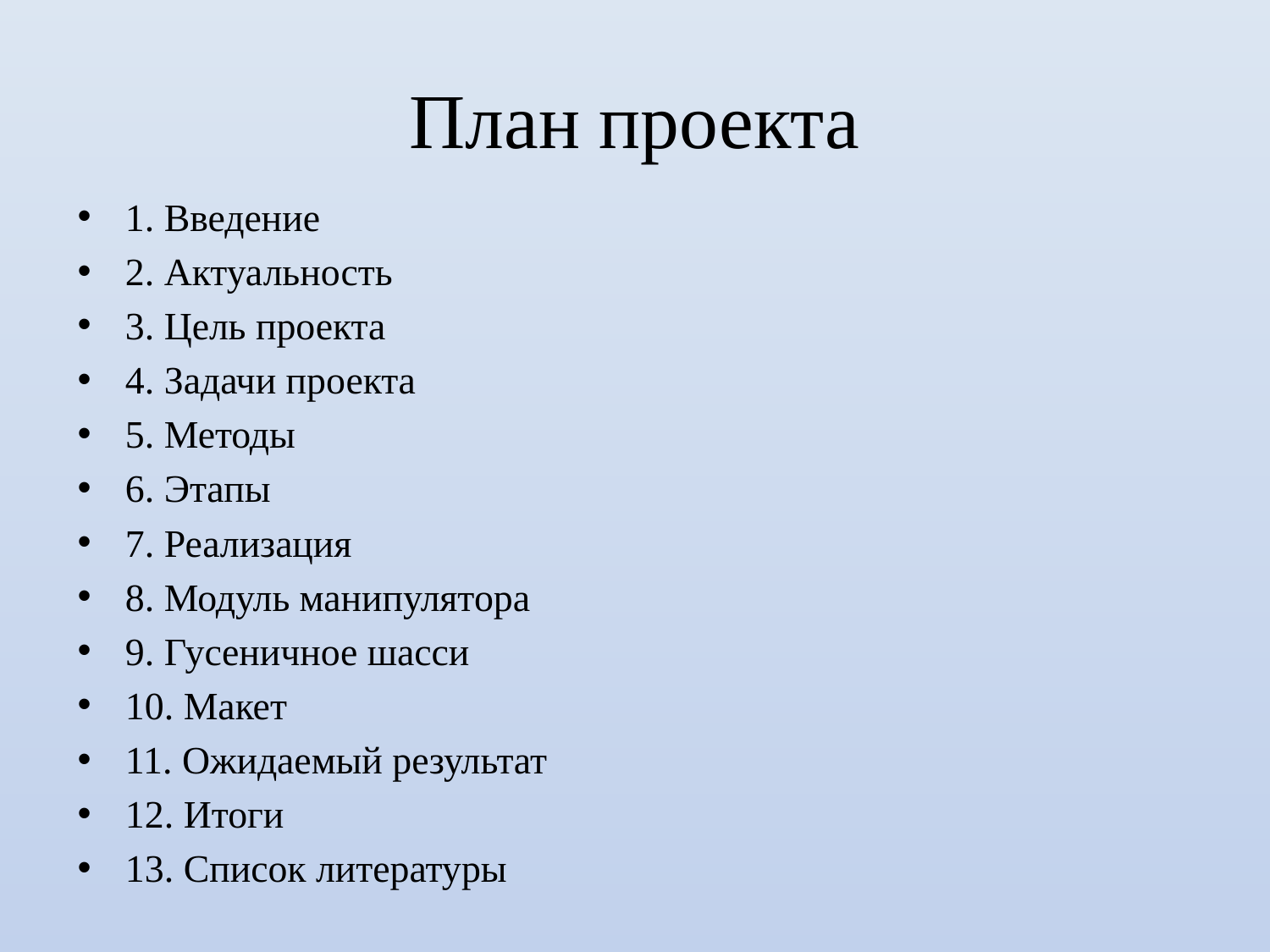

# План проекта
1. Введение
2. Актуальность
3. Цель проекта
4. Задачи проекта
5. Методы
6. Этапы
7. Реализация
8. Модуль манипулятора
9. Гусеничное шасси
10. Макет
11. Ожидаемый результат
12. Итоги
13. Список литературы